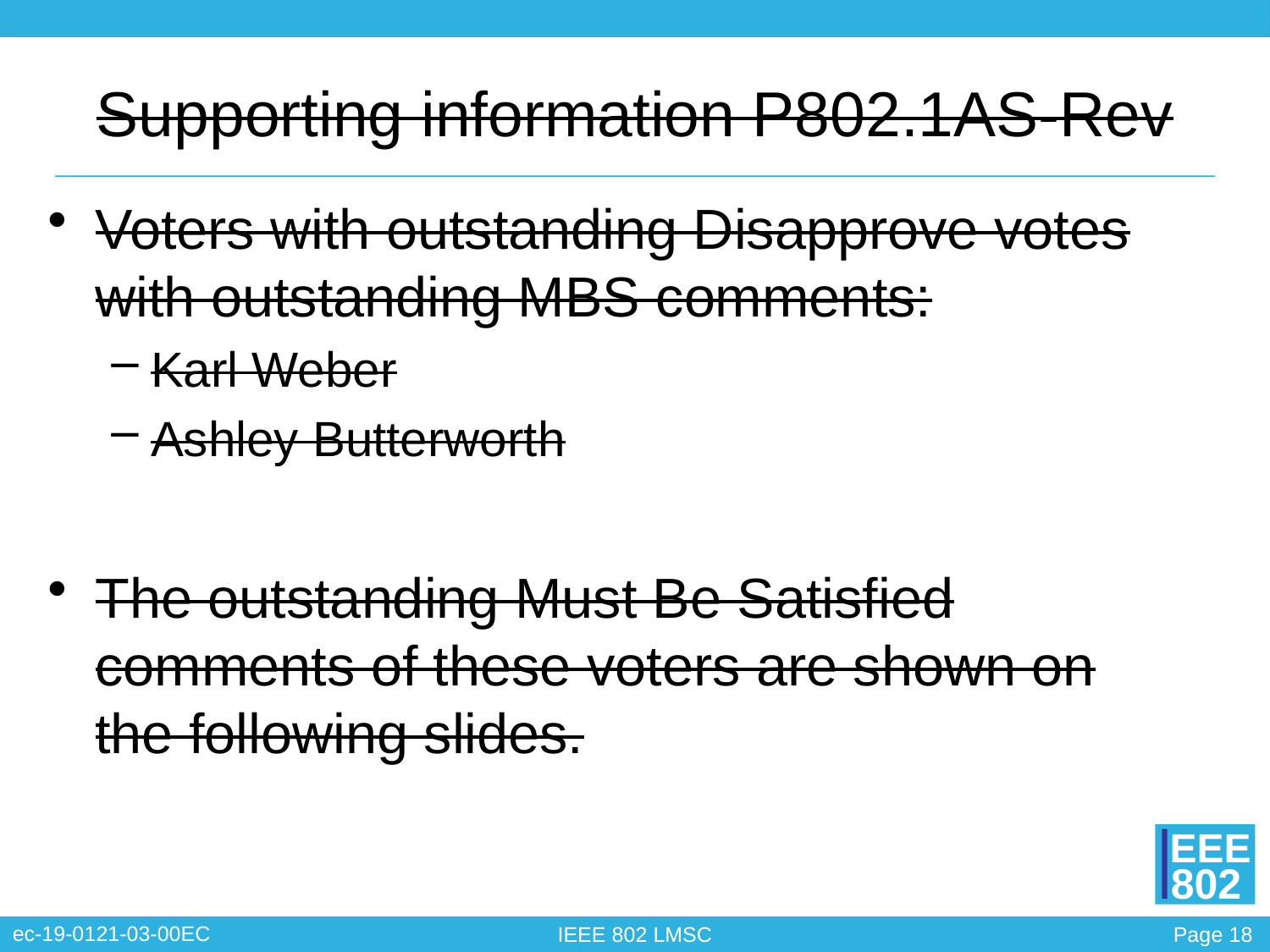

# Supporting information P802.1AS-Rev
Voters with outstanding Disapprove votes with outstanding MBS comments:
Karl Weber
Ashley Butterworth

The outstanding Must Be Satisfied comments of these voters are shown on the following slides.